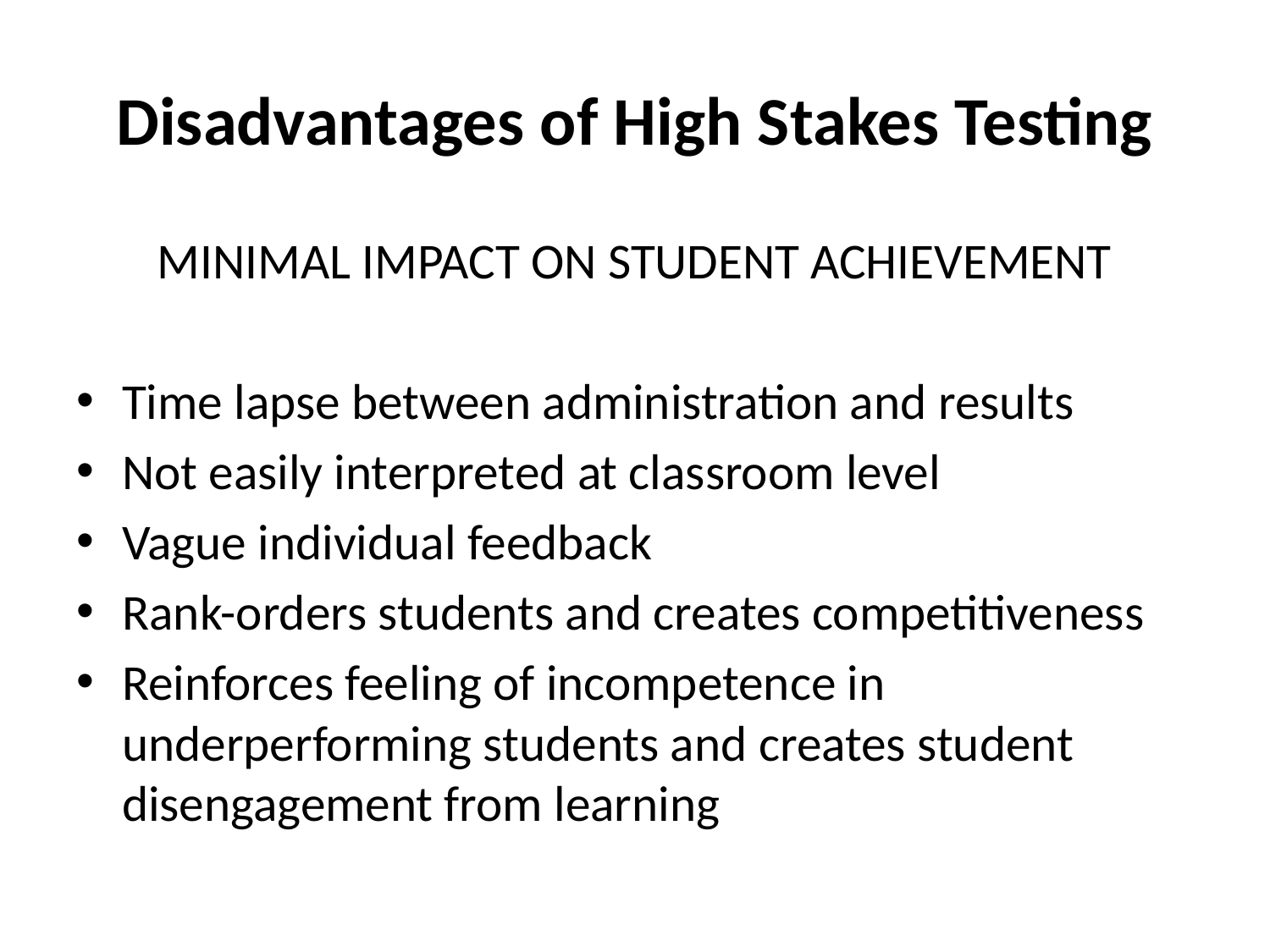

# Disadvantages of High Stakes Testing
MINIMAL IMPACT ON STUDENT ACHIEVEMENT

Time lapse between administration and results
Not easily interpreted at classroom level
Vague individual feedback
Rank-orders students and creates competitiveness
Reinforces feeling of incompetence in underperforming students and creates student disengagement from learning